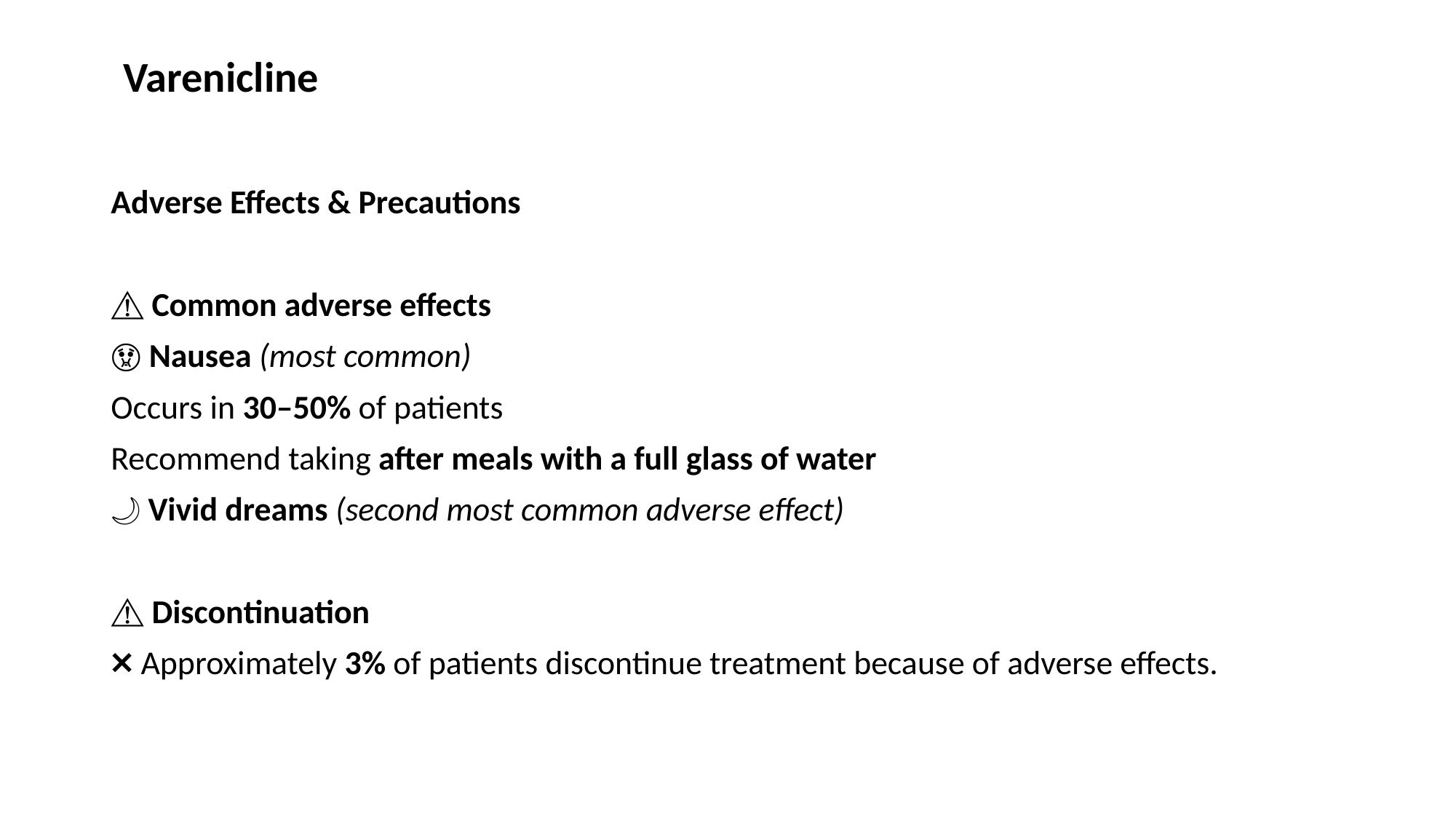

Varenicline
Adverse Effects & Precautions

⚠ Common adverse effects
🤢 Nausea (most common)
Occurs in 30–50% of patients
Recommend taking after meals with a full glass of water
🌙 Vivid dreams (second most common adverse effect)

⚠ Discontinuation
❌ Approximately 3% of patients discontinue treatment because of adverse effects.